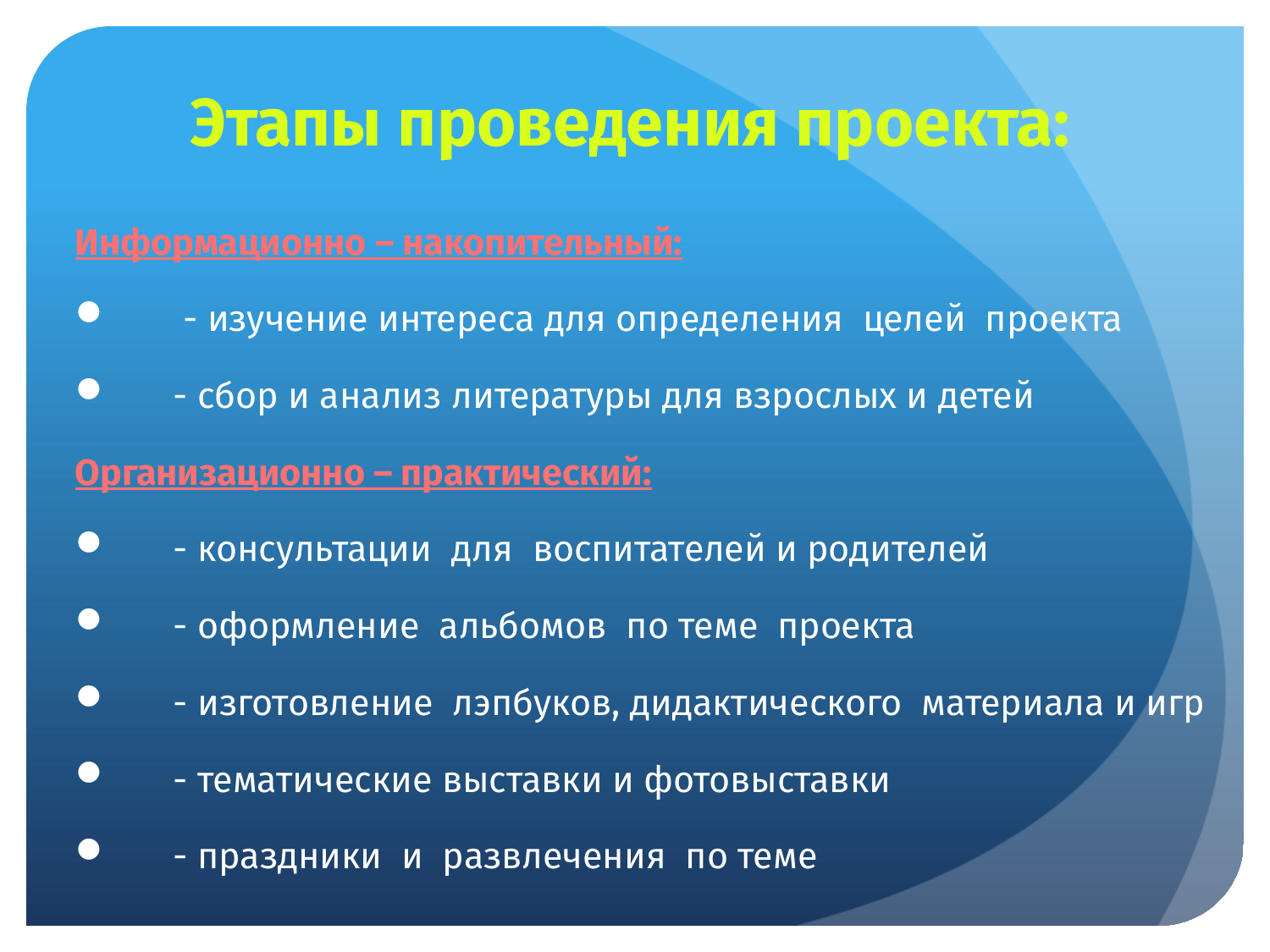

# Этапы проведения проекта:
Информационно – накопительный:
       - изучение интереса для определения  целей  проекта
      - сбор и анализ литературы для взрослых и детей
Организационно – практический:
      - консультации  для  воспитателей и родителей
      - оформление  альбомов  по теме  проекта
      - изготовление  лэпбуков, дидактического  материала и игр
      - тематические выставки и фотовыставки
      - праздники  и  развлечения  по теме